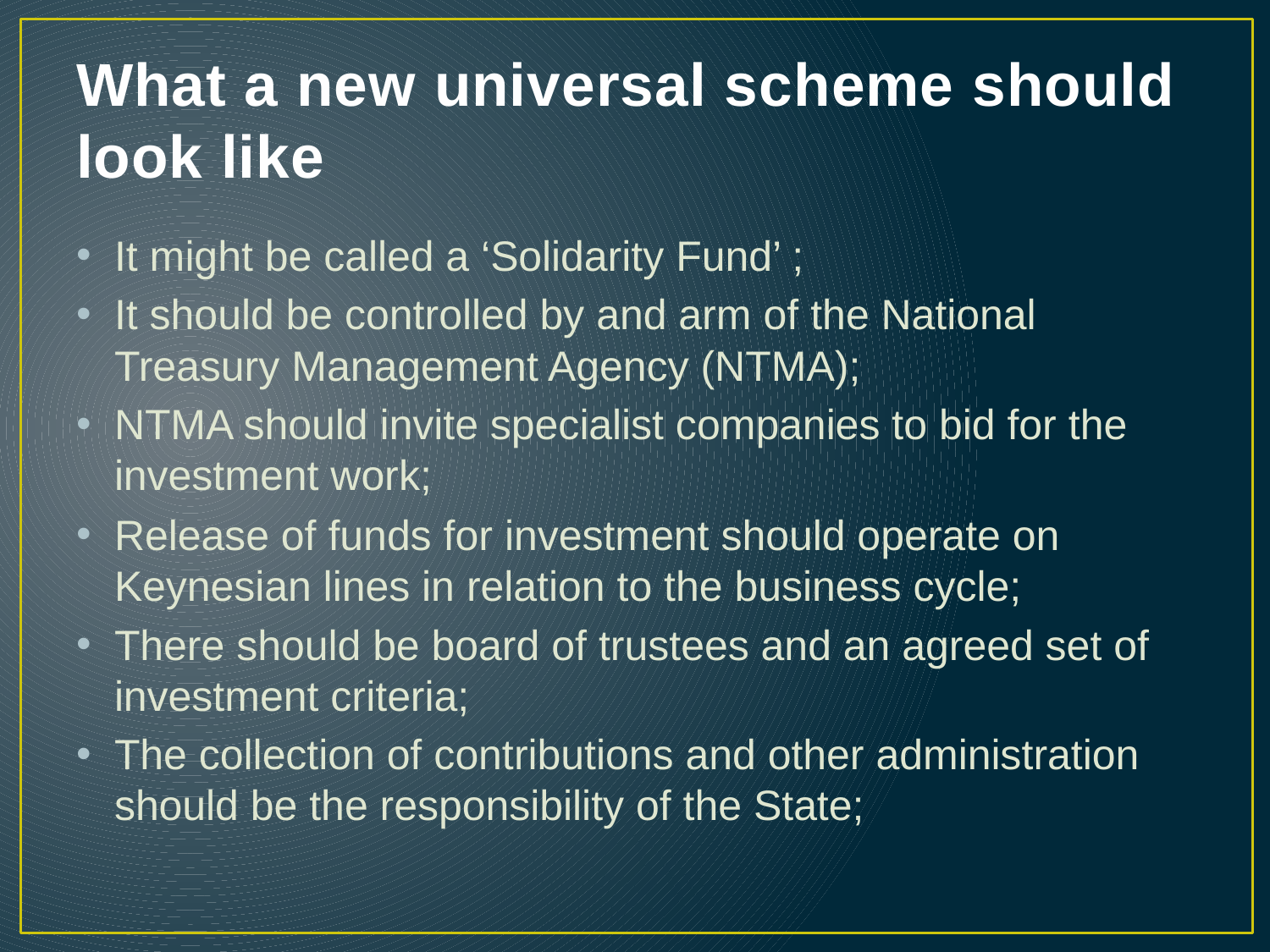

# What a new universal scheme should look like
It might be called a ‘Solidarity Fund’ ;
It should be controlled by and arm of the National Treasury Management Agency (NTMA);
NTMA should invite specialist companies to bid for the investment work;
Release of funds for investment should operate on Keynesian lines in relation to the business cycle;
There should be board of trustees and an agreed set of investment criteria;
The collection of contributions and other administration should be the responsibility of the State;